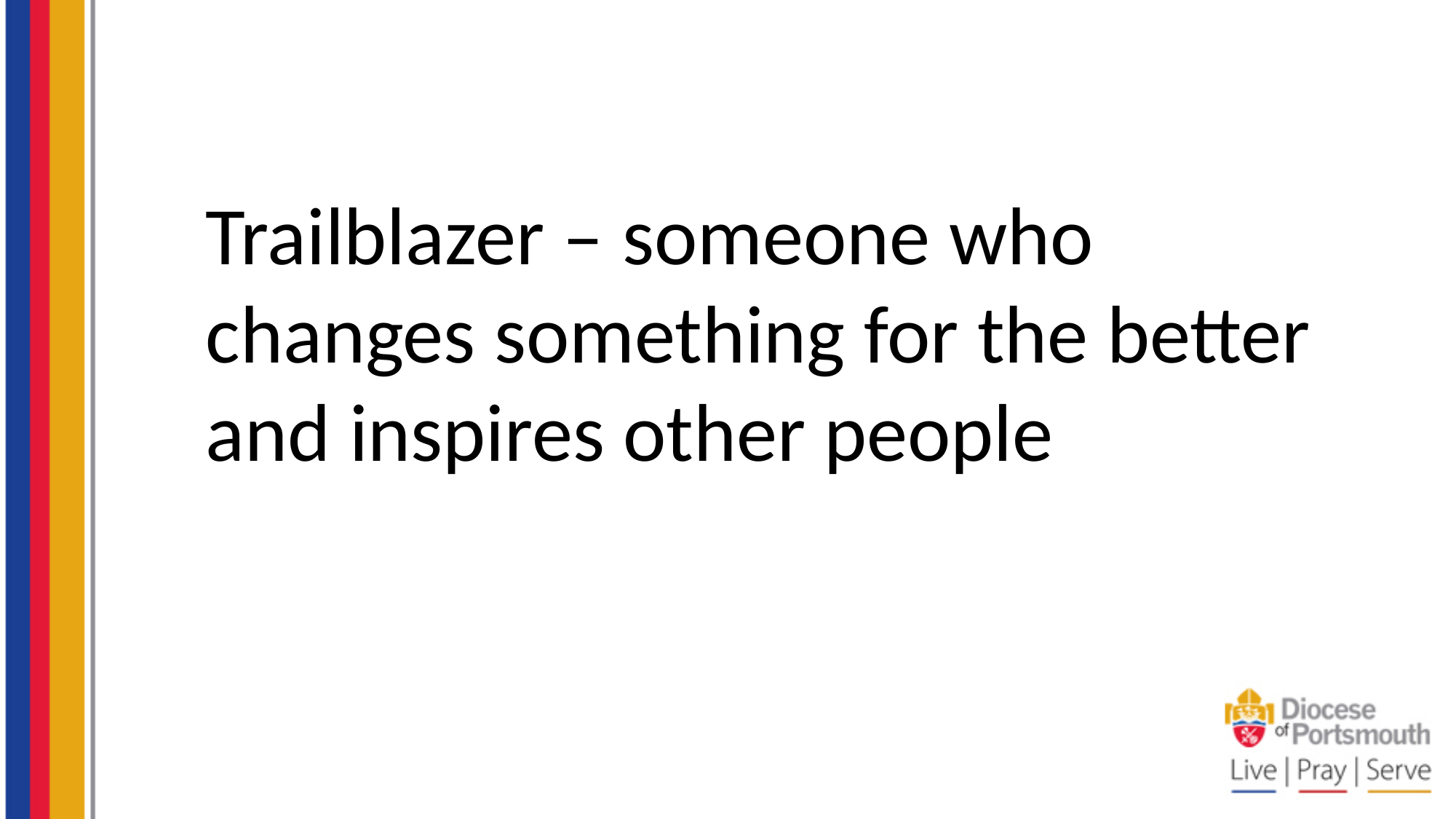

Trailblazer – someone who changes something for the better and inspires other people